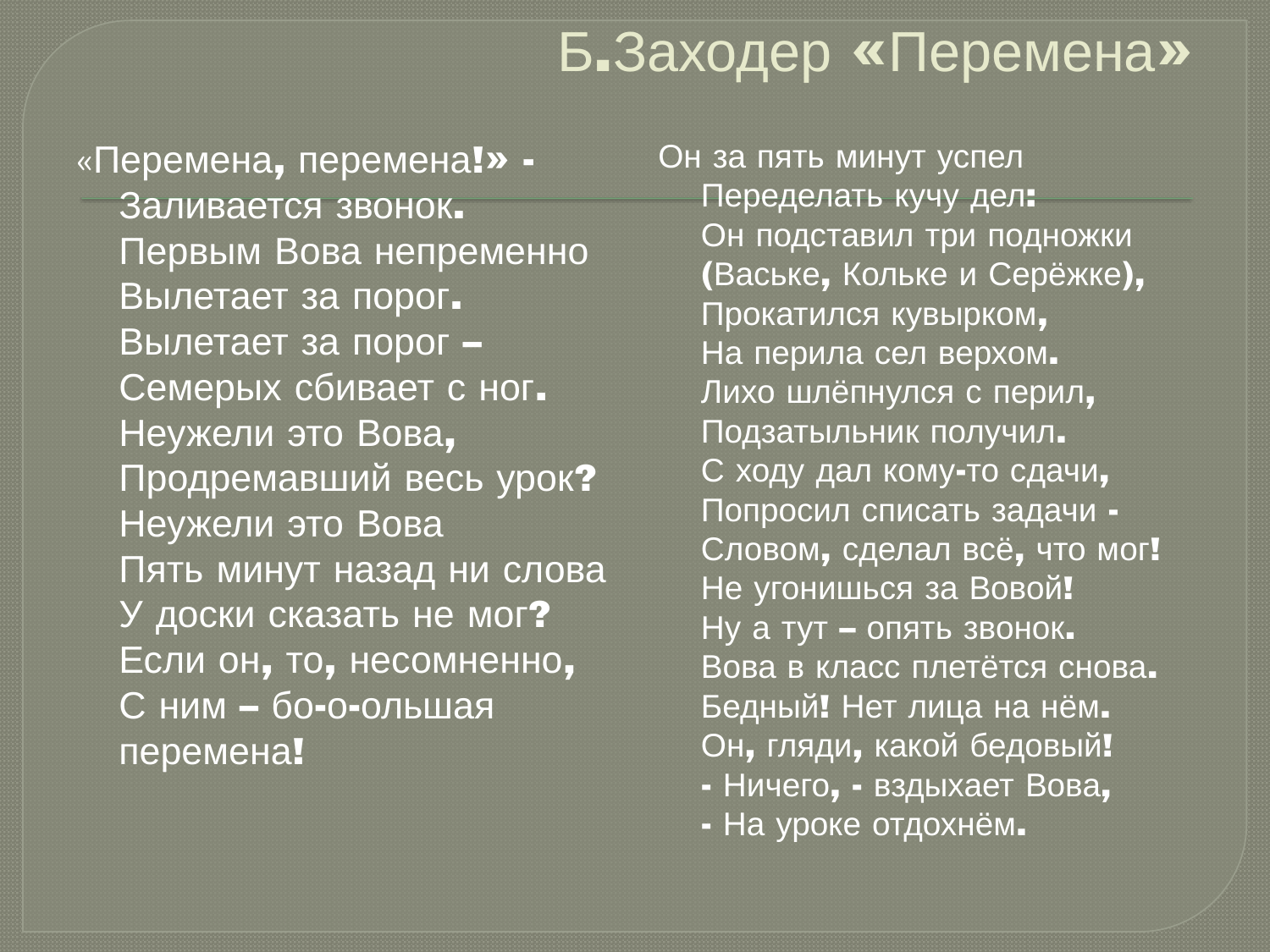

# Б.Заходер «Перемена»
«Перемена, перемена!» -
Заливается звонок.
Первым Вова непременно
Вылетает за порог.
Вылетает за порог –
Семерых сбивает с ног.
Неужели это Вова,
Продремавший весь урок?
Неужели это Вова
Пять минут назад ни слова
У доски сказать не мог?
Если он, то, несомненно,
С ним – бо-о-ольшая перемена!
Он за пять минут успел
Переделать кучу дел:
Он подставил три подножки
(Ваське, Кольке и Серёжке),
Прокатился кувырком,
На перила сел верхом.
Лихо шлёпнулся с перил,
Подзатыльник получил.
С ходу дал кому-то сдачи,
Попросил списать задачи -
Словом, сделал всё, что мог!
Не угонишься за Вовой!
Ну а тут – опять звонок.
Вова в класс плетётся снова.
Бедный! Нет лица на нём.
Он, гляди, какой бедовый!
- Ничего, - вздыхает Вова,
- На уроке отдохнём.